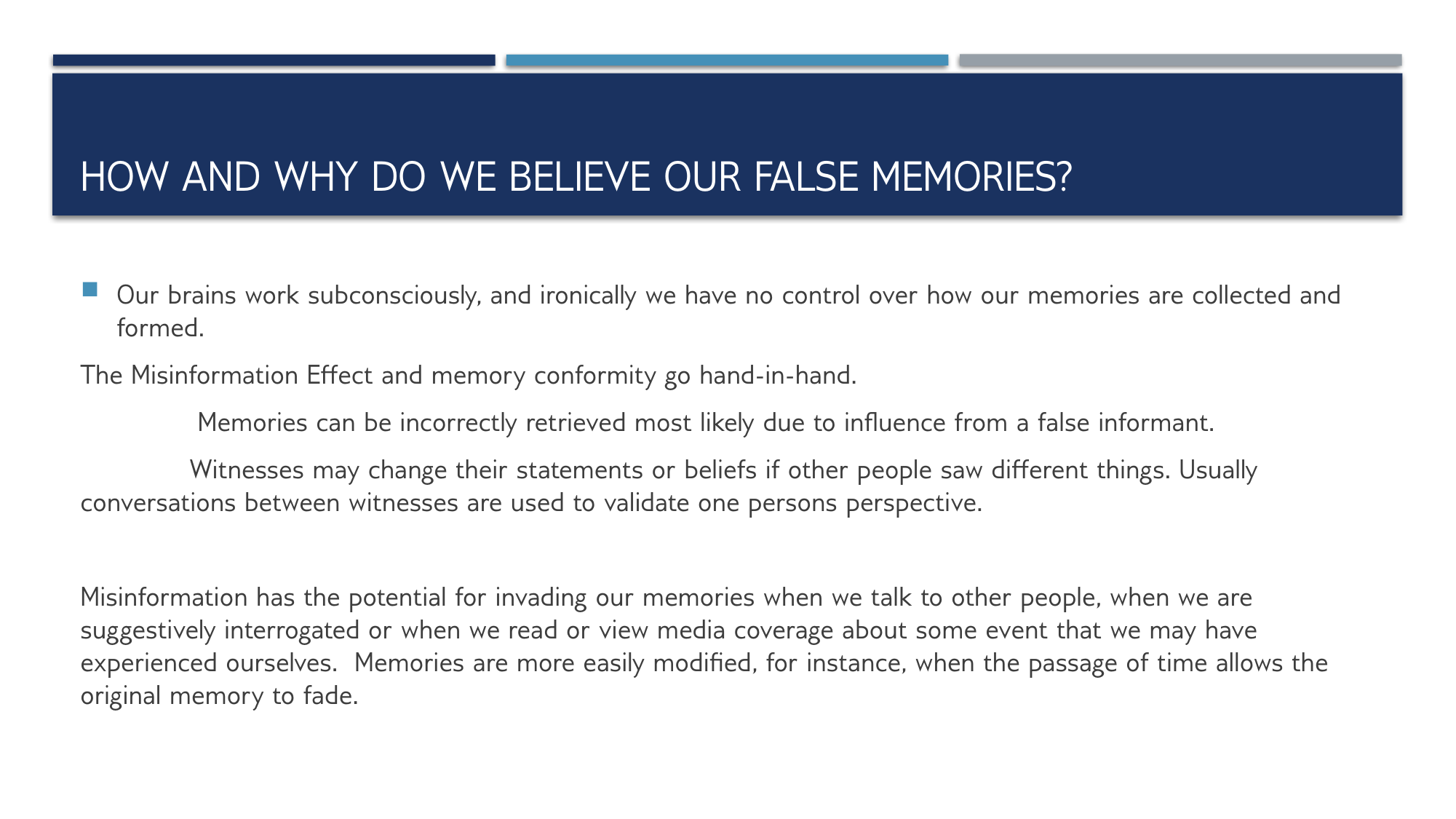

# How and why do we believe our false memories?
Our brains work subconsciously, and ironically we have no control over how our memories are collected and formed.
The Misinformation Effect and memory conformity go hand-in-hand.
	 Memories can be incorrectly retrieved most likely due to influence from a false informant.
	Witnesses may change their statements or beliefs if other people saw different things. Usually conversations between witnesses are used to validate one persons perspective.

Misinformation has the potential for invading our memories when we talk to other people, when we are suggestively interrogated or when we read or view media coverage about some event that we may have experienced ourselves.  Memories are more easily modified, for instance, when the passage of time allows the original memory to fade.